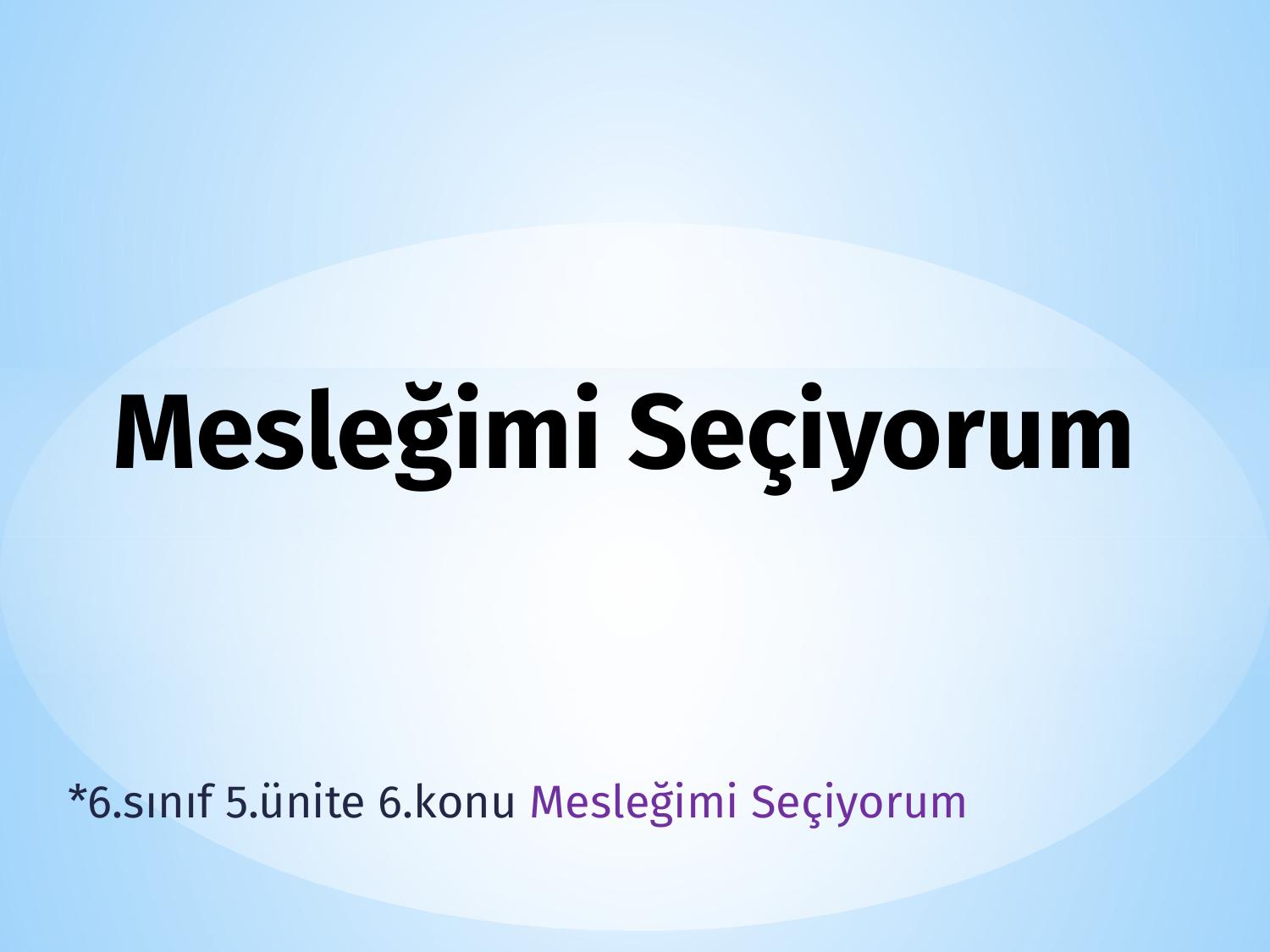

# Mesleğimi Seçiyorum
*6.sınıf 5.ünite 6.konu Mesleğimi Seçiyorum